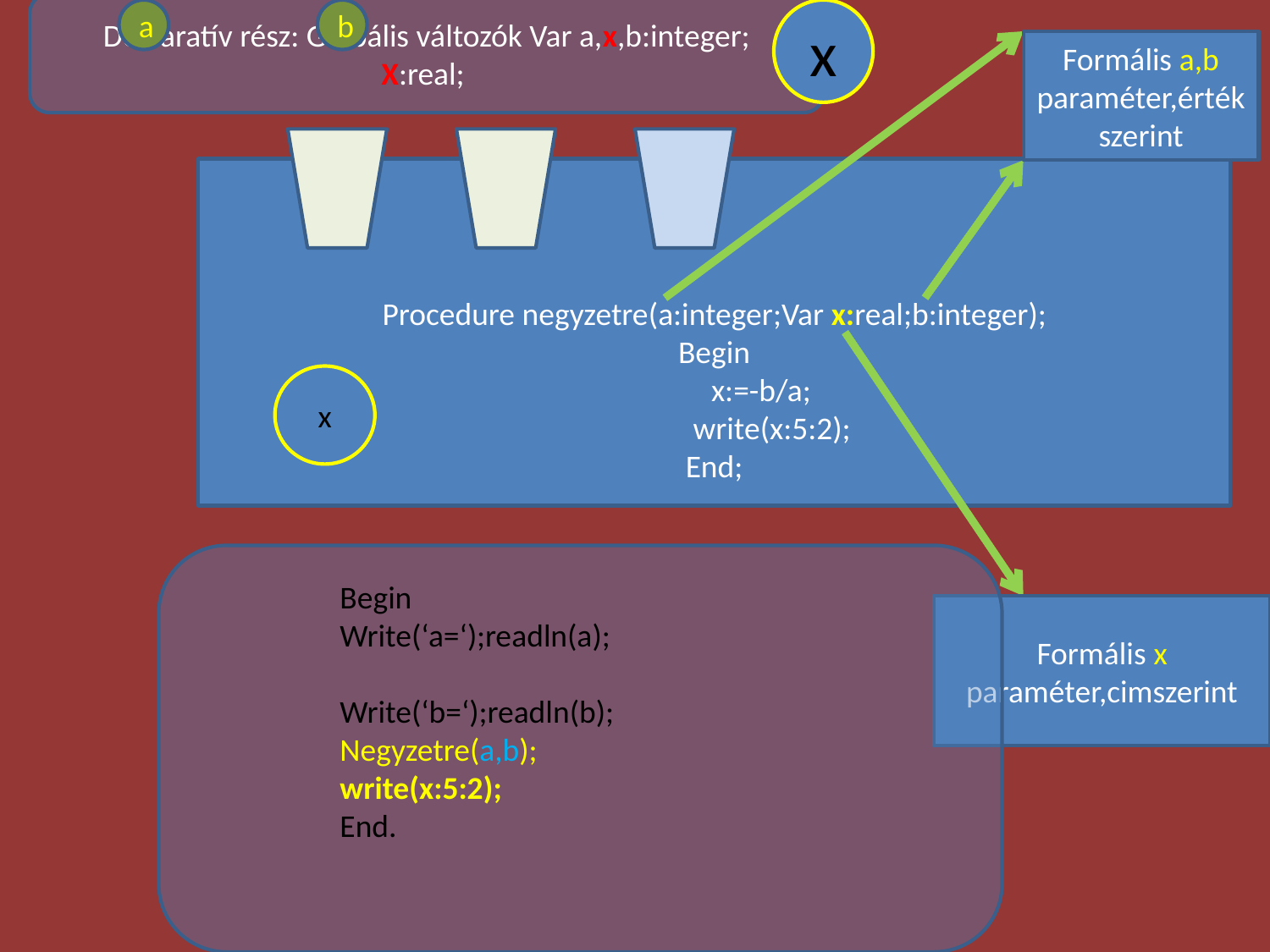

a
x
Deklaratív rész: Globális változók Var a,x,b:integer;
X:real;
b
Formális a,b paraméter,értékszerint

Procedure negyzetre(a:integer;Var x:real;b:integer);
Begin
             x:=-b/a;
                write(x:5:2);
End;

x

Begin
Write(‘a=‘);readln(a);

Write(‘b=‘);readln(b);
Negyzetre(a,b);
write(x:5:2);
End.
Formális x paraméter,cimszerint